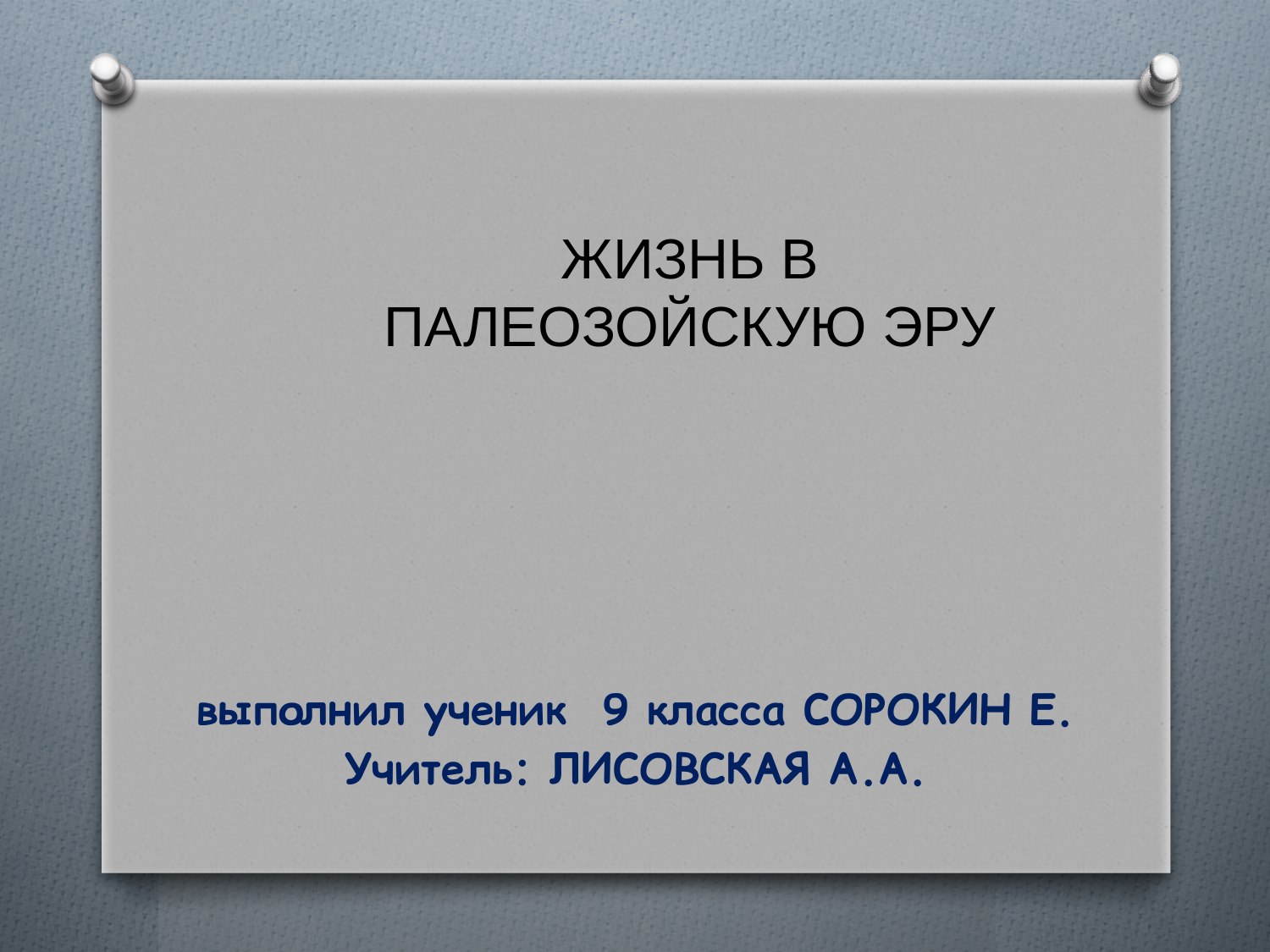

ЖИЗНЬ В ПАЛЕОЗОЙСКУЮ ЭРУ
выполнил ученик  9 класса СОРОКИН Е.
Учитель: ЛИСОВСКАЯ А.А.